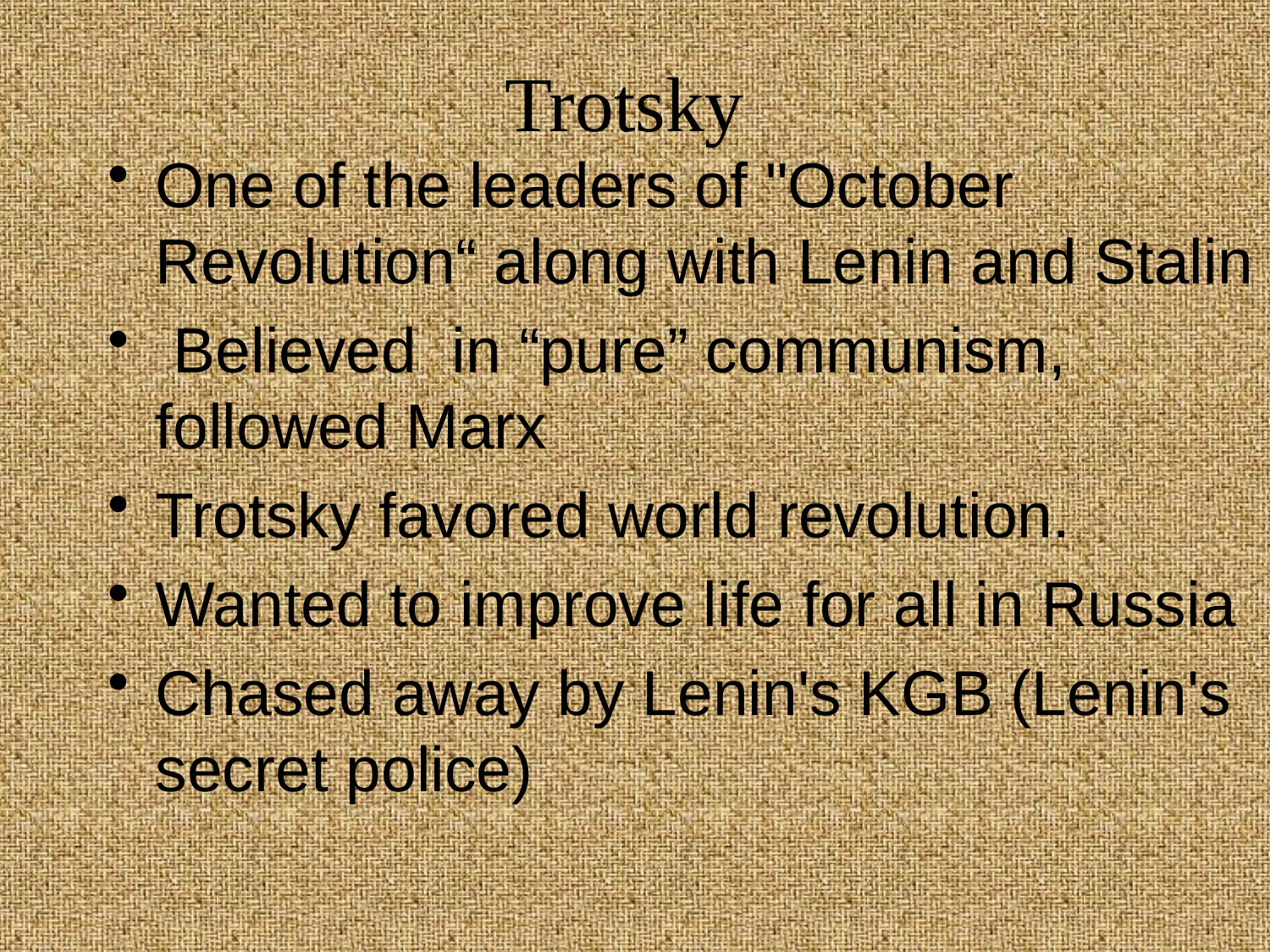

# Trotsky
One of the leaders of "October Revolution“ along with Lenin and Stalin
 Believed  in “pure” communism, followed Marx
Trotsky favored world revolution.
Wanted to improve life for all in Russia
Chased away by Lenin's KGB (Lenin's secret police)